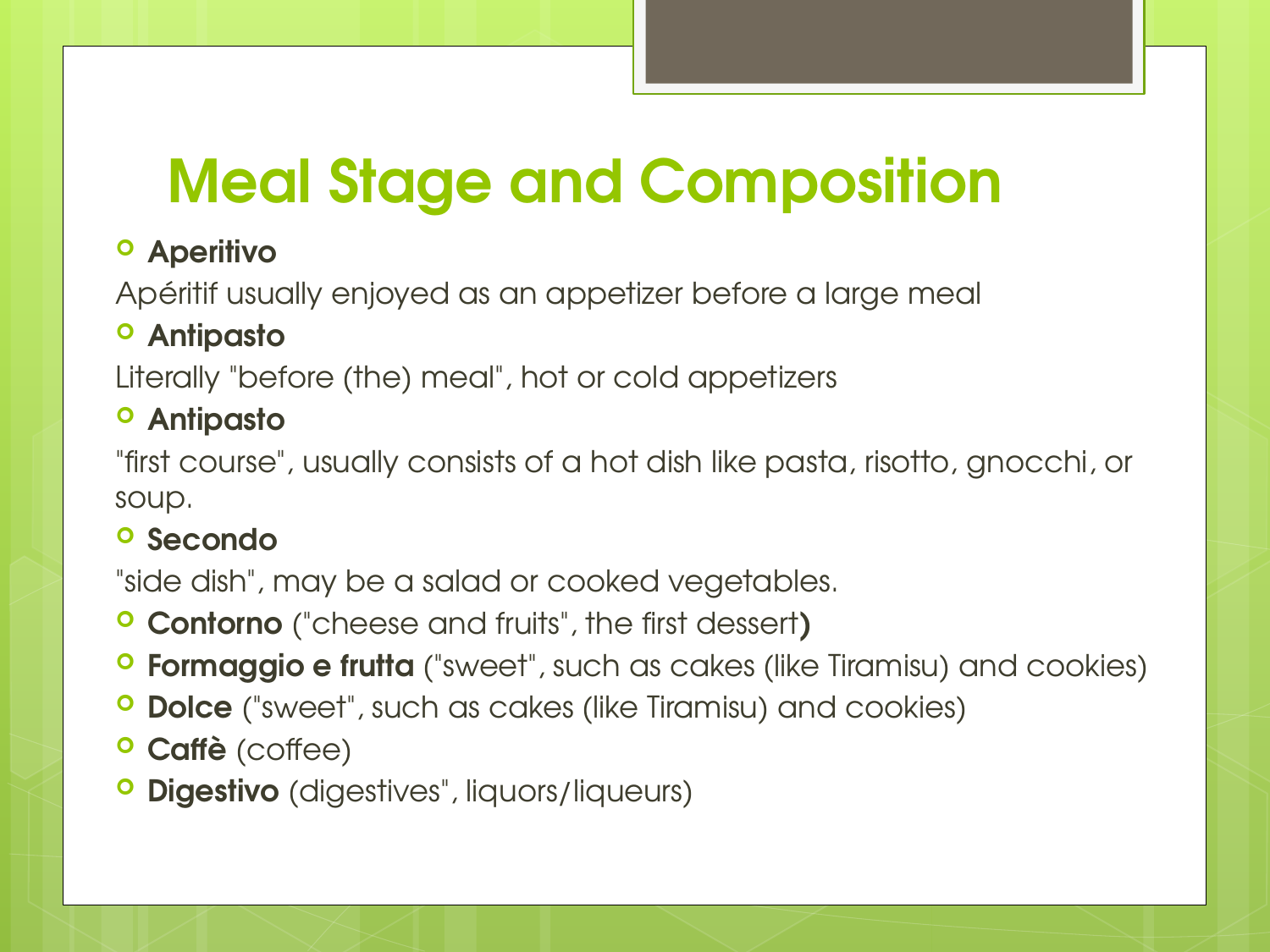

# Meal Stage and Composition
Aperitivo
Apéritif usually enjoyed as an appetizer before a large meal
Antipasto
Literally "before (the) meal", hot or cold appetizers
Antipasto
"first course", usually consists of a hot dish like pasta, risotto, gnocchi, or soup.
Secondo
"side dish", may be a salad or cooked vegetables.
Contorno ("cheese and fruits", the first dessert)
Formaggio e frutta ("sweet", such as cakes (like Tiramisu) and cookies)
Dolce ("sweet", such as cakes (like Tiramisu) and cookies)
Caffè (coffee)
Digestivo (digestives", liquors/liqueurs)